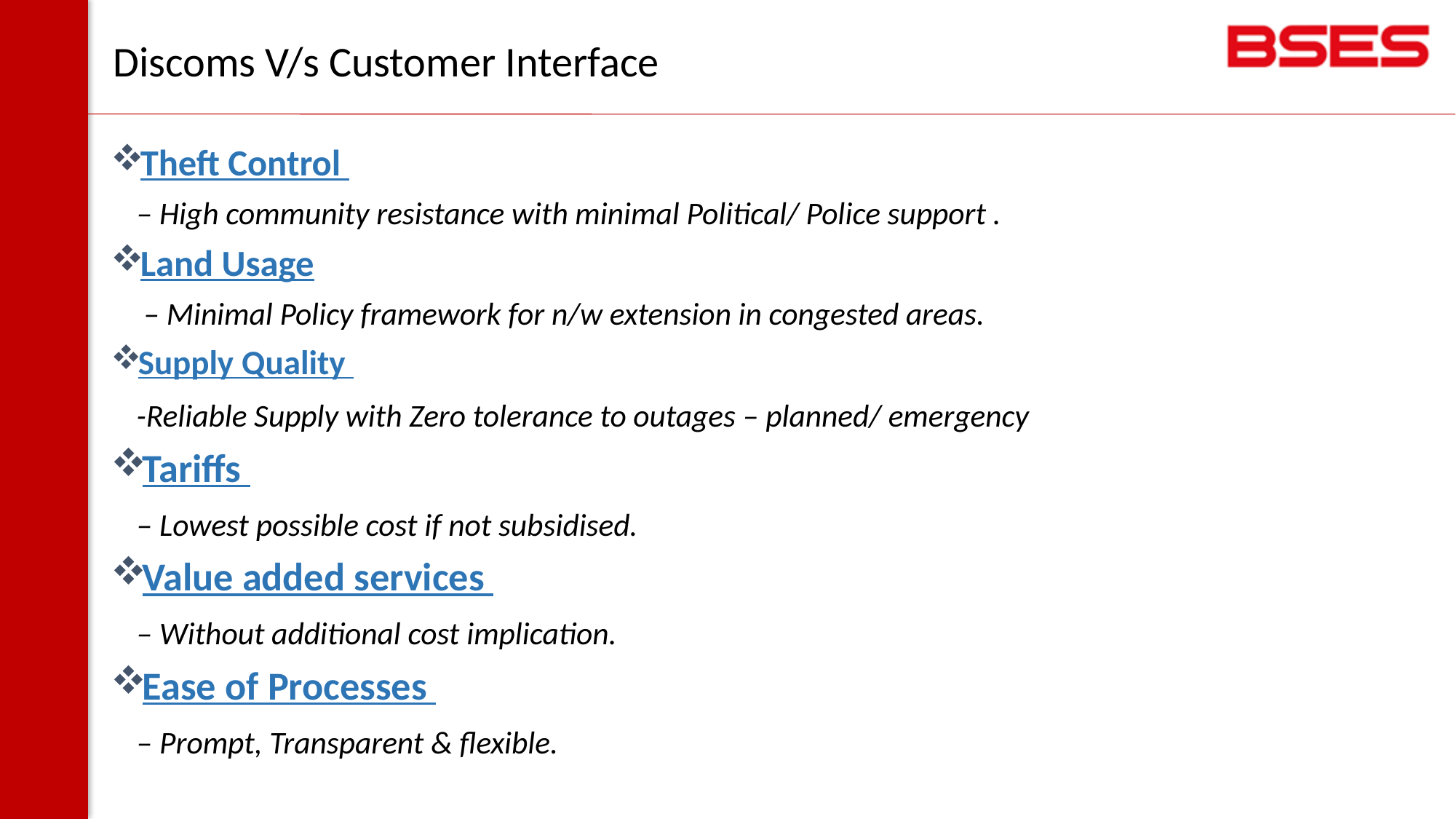

# Discoms V/s Customer Interface
Theft Control
		– High community resistance with minimal Political/ Police support .
Land Usage
		 – Minimal Policy framework for n/w extension in congested areas.
Supply Quality
		-Reliable Supply with Zero tolerance to outages – planned/ emergency
Tariffs
		– Lowest possible cost if not subsidised.
Value added services
		– Without additional cost implication.
Ease of Processes
		– Prompt, Transparent & flexible.